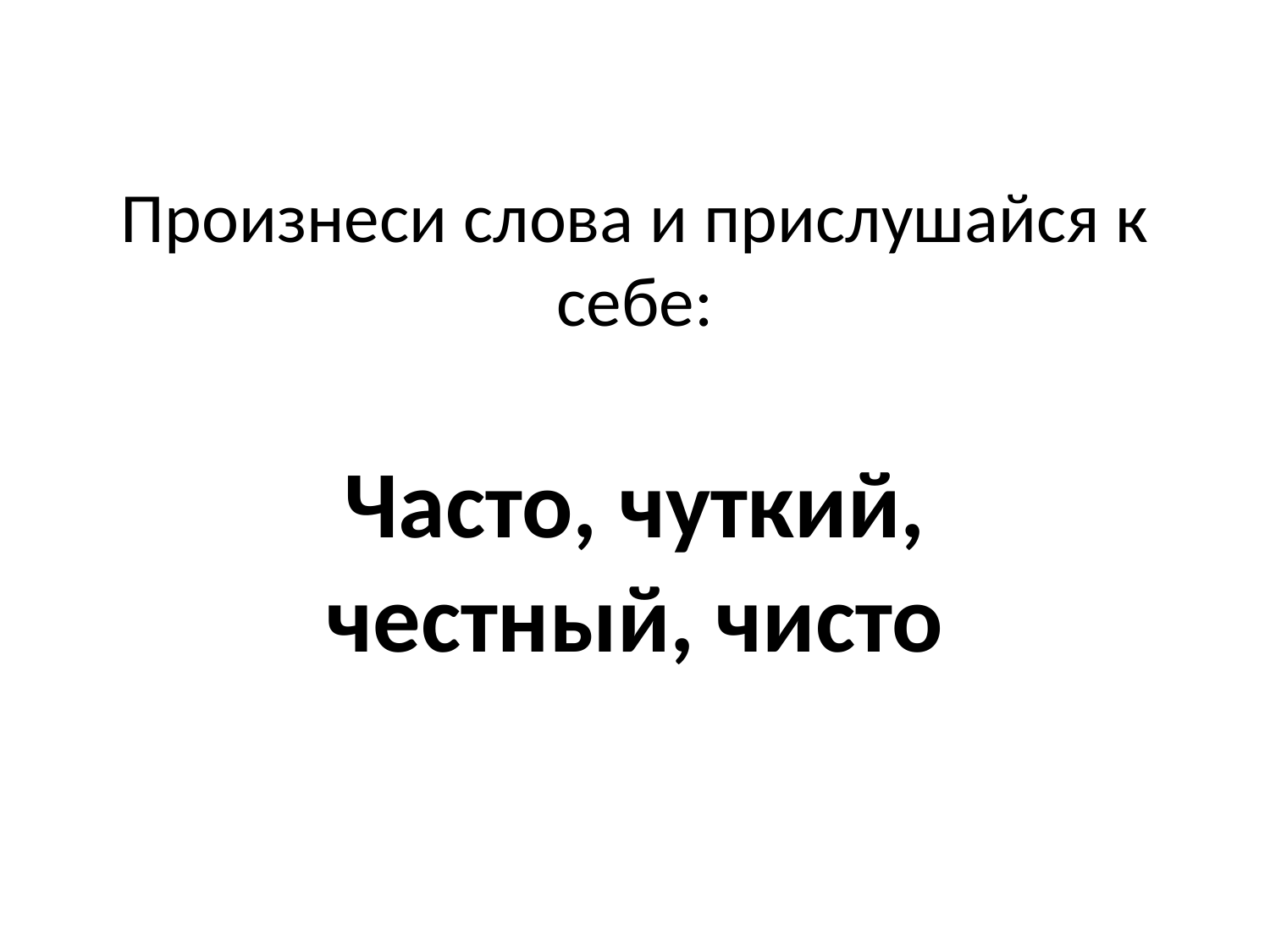

# Произнеси слова и прислушайся к себе:
Часто, чуткий, честный, чисто